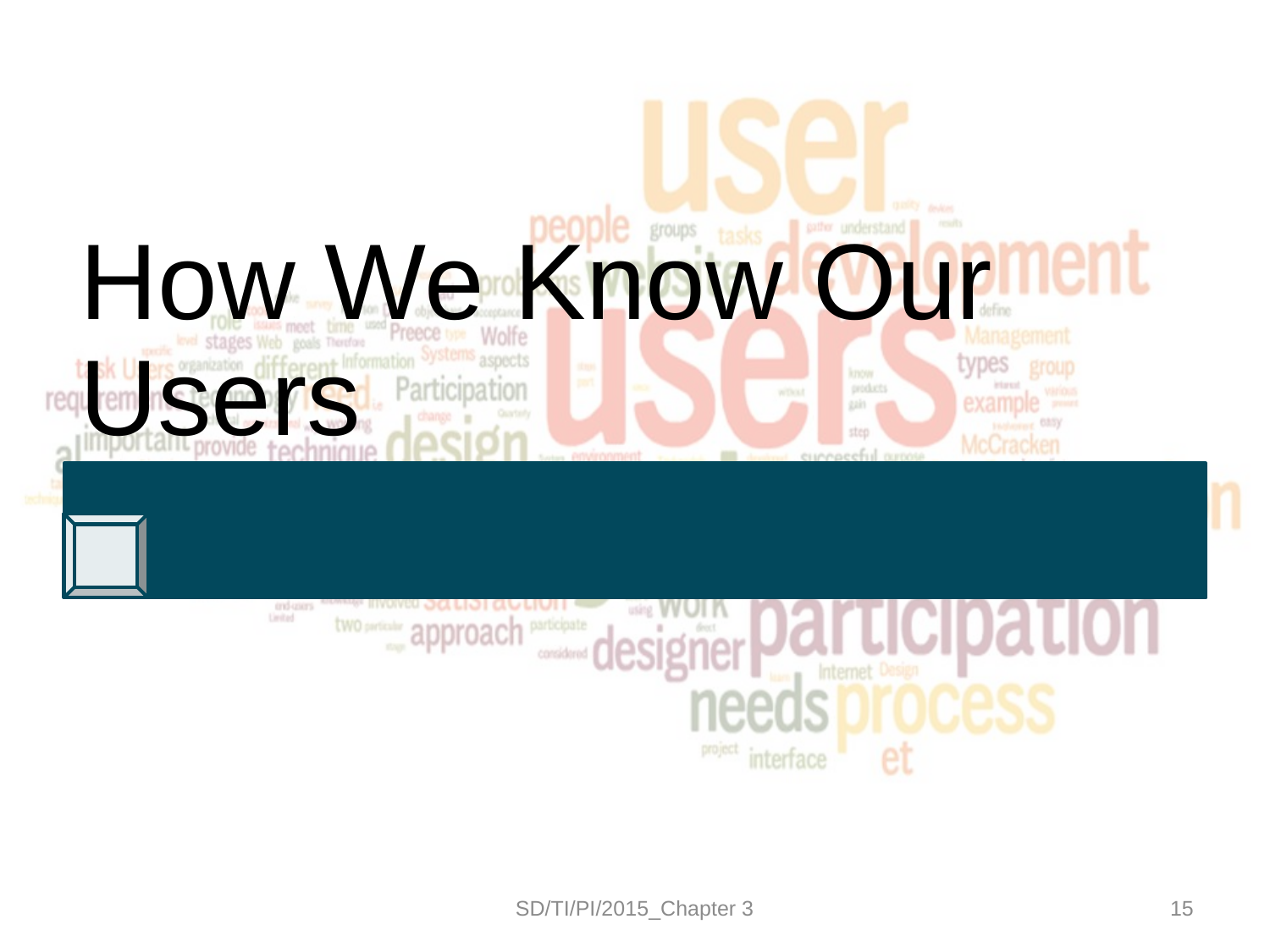

How We Know Our Users
SD/TI/PI/2015_Chapter 3
15